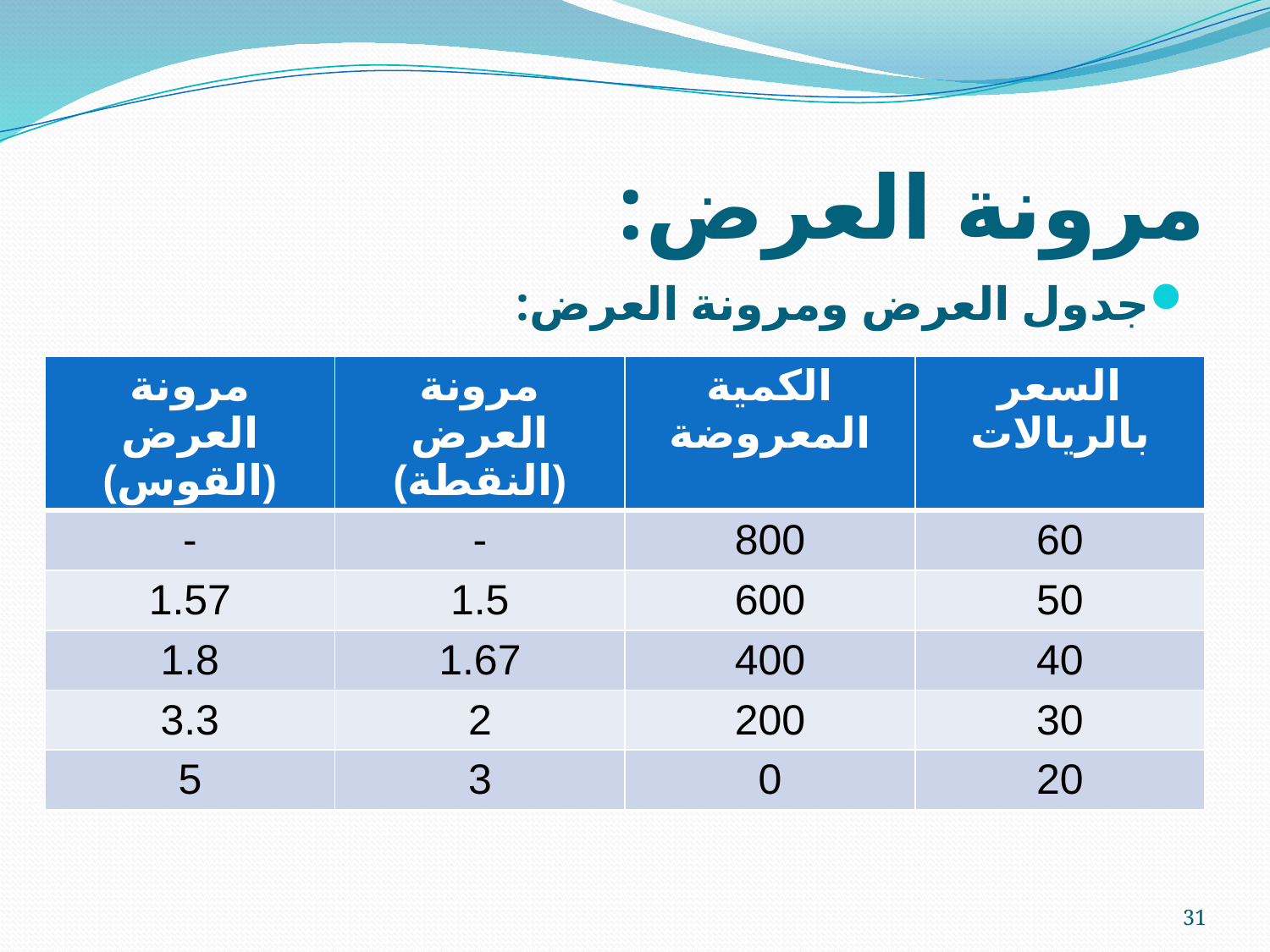

# مرونة العرض:
جدول العرض ومرونة العرض:

| مرونة العرض (القوس) | مرونة العرض (النقطة) | الكمية المعروضة | السعر بالريالات |
| --- | --- | --- | --- |
| - | - | 800 | 60 |
| 1.57 | 1.5 | 600 | 50 |
| 1.8 | 1.67 | 400 | 40 |
| 3.3 | 2 | 200 | 30 |
| 5 | 3 | 0 | 20 |
31